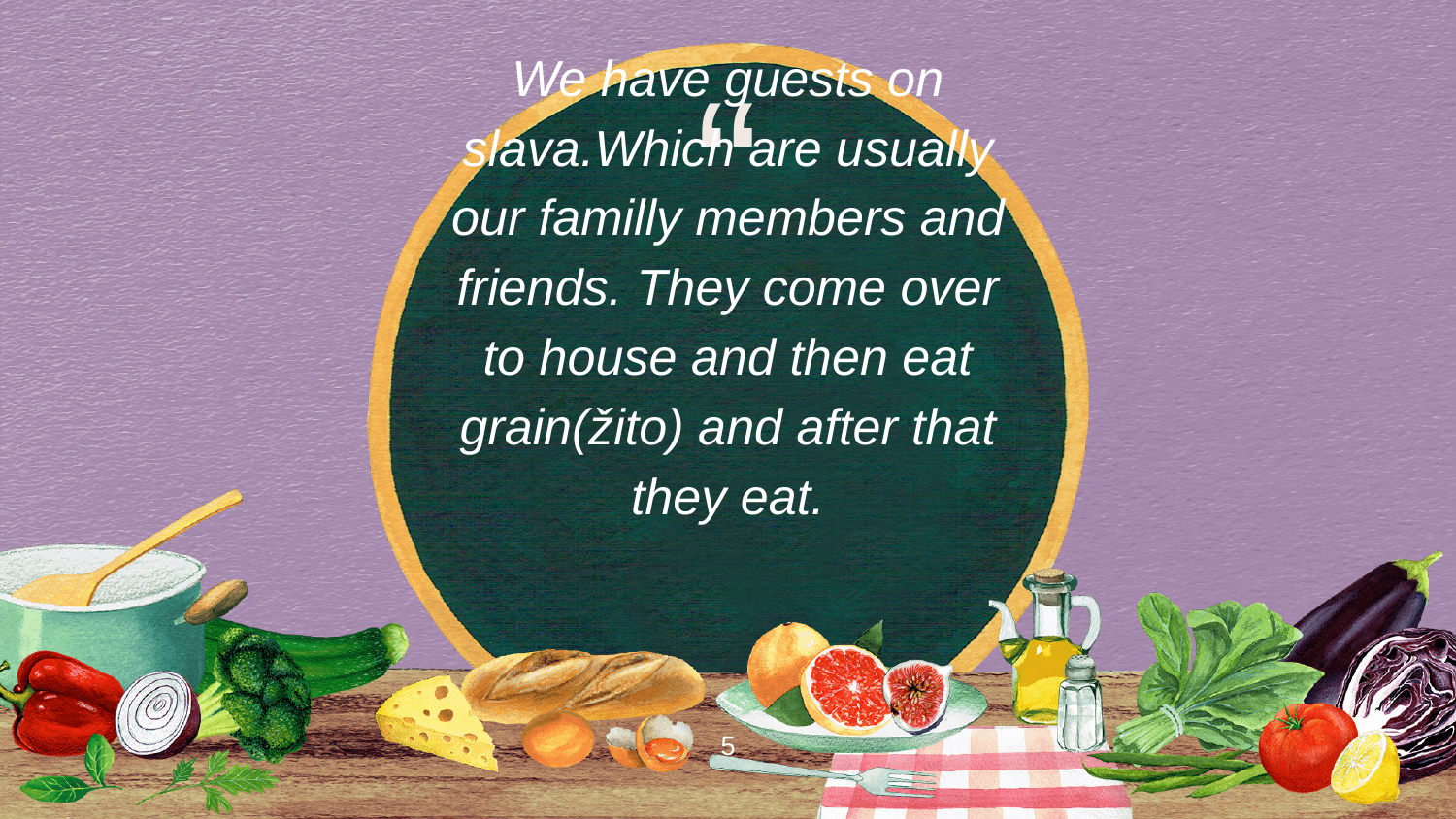

We have guests on slava.Which are usually our familly members and friends. They come over to house and then eat grain(žito) and after that they eat.

5